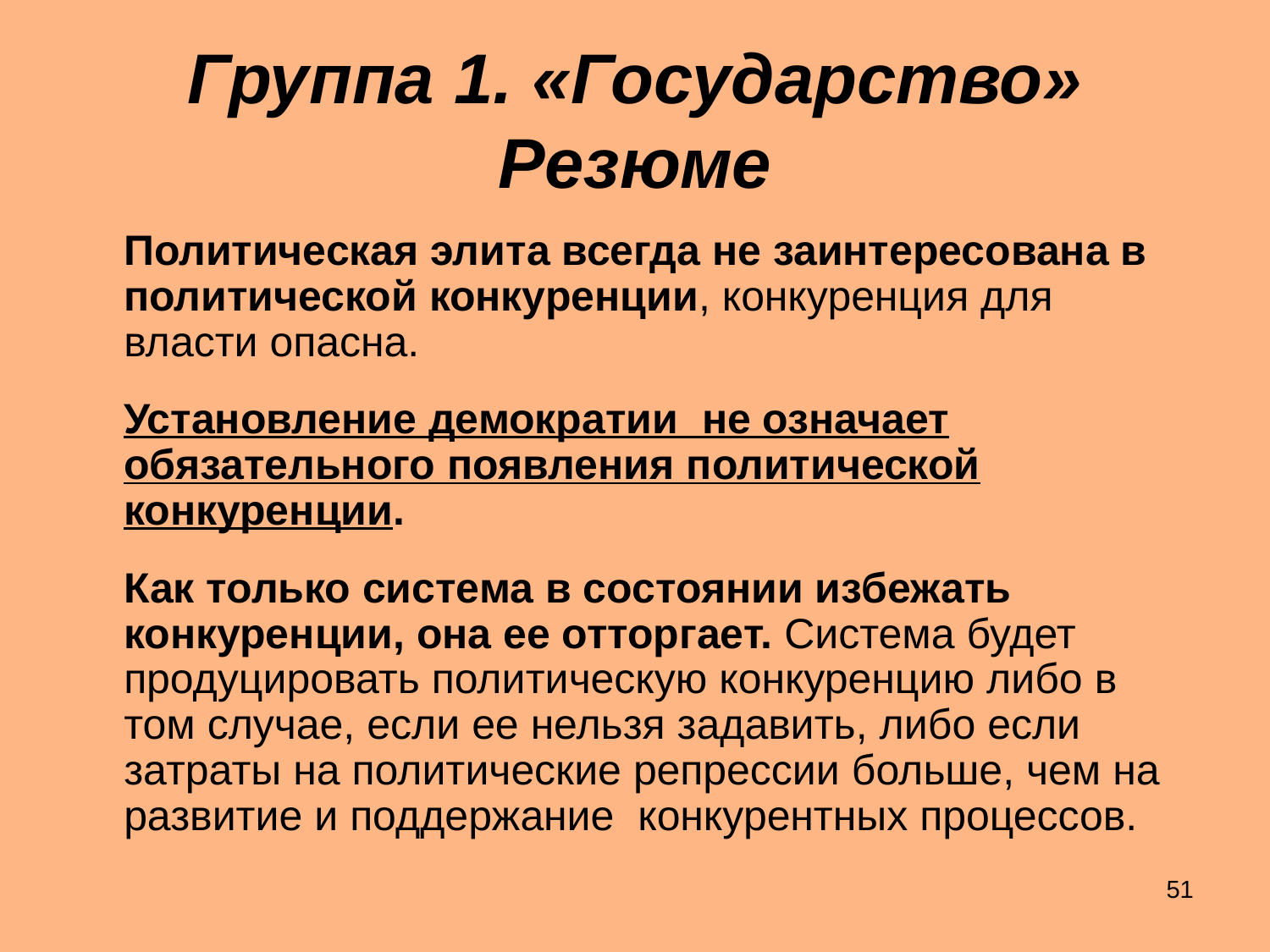

# Группа 1. «Государство» Резюме
    Политическая элита всегда не заинтересована в политической конкуренции, конкуренция для власти опасна.
    Установление демократии  не означает обязательного появления политической конкуренции.
    Как только система в состоянии избежать конкуренции, она ее отторгает. Система будет продуцировать политическую конкуренцию либо в том случае, если ее нельзя задавить, либо если затраты на политические репрессии больше, чем на развитие и поддержание  конкурентных процессов.
51